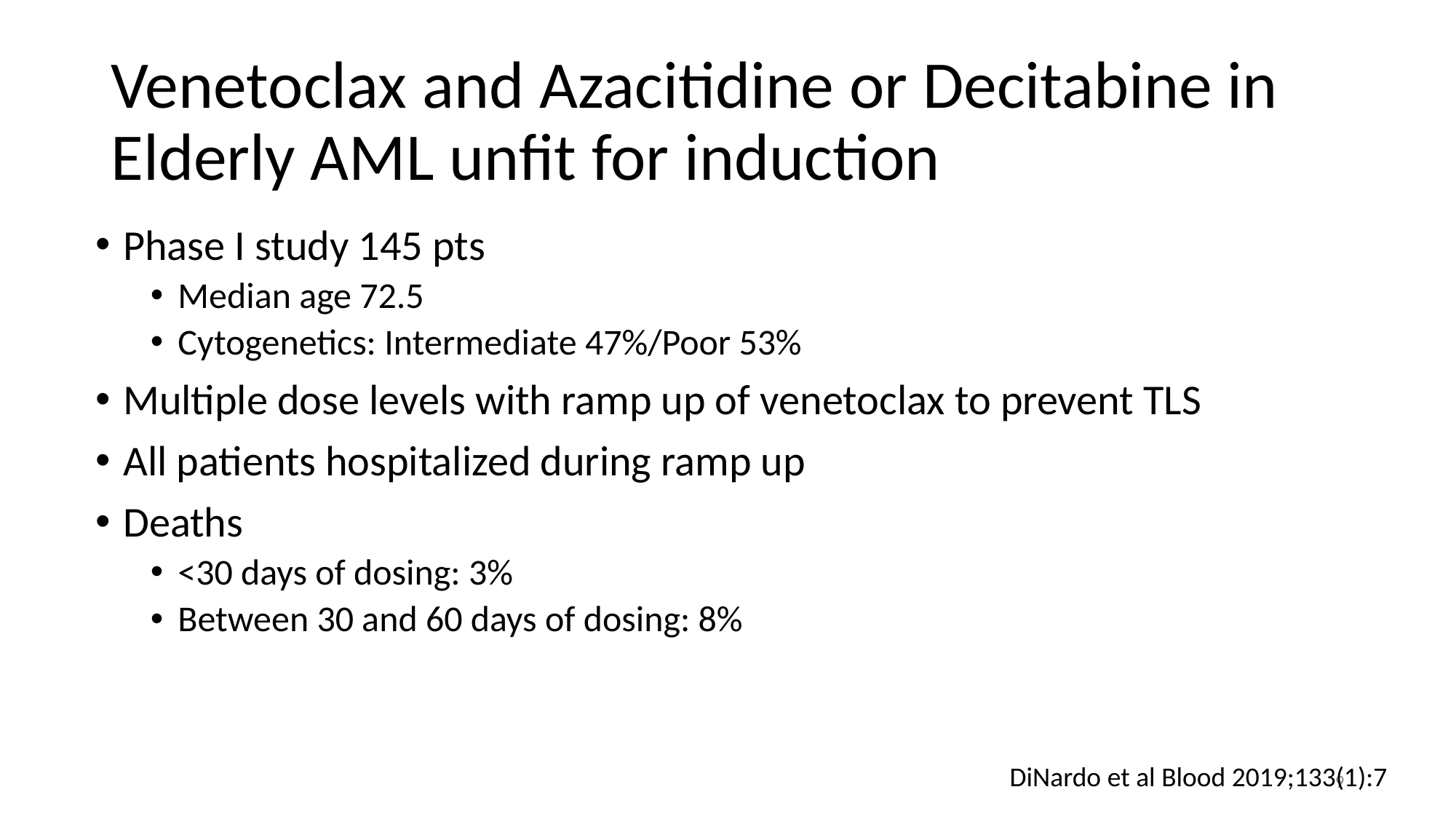

# Venetoclax and Azacitidine or Decitabine in Elderly AML unfit for induction
Phase I study 145 pts
Median age 72.5
Cytogenetics: Intermediate 47%/Poor 53%
Multiple dose levels with ramp up of venetoclax to prevent TLS
All patients hospitalized during ramp up
Deaths
<30 days of dosing: 3%
Between 30 and 60 days of dosing: 8%

DiNardo et al Blood 2019;133(1):7
9